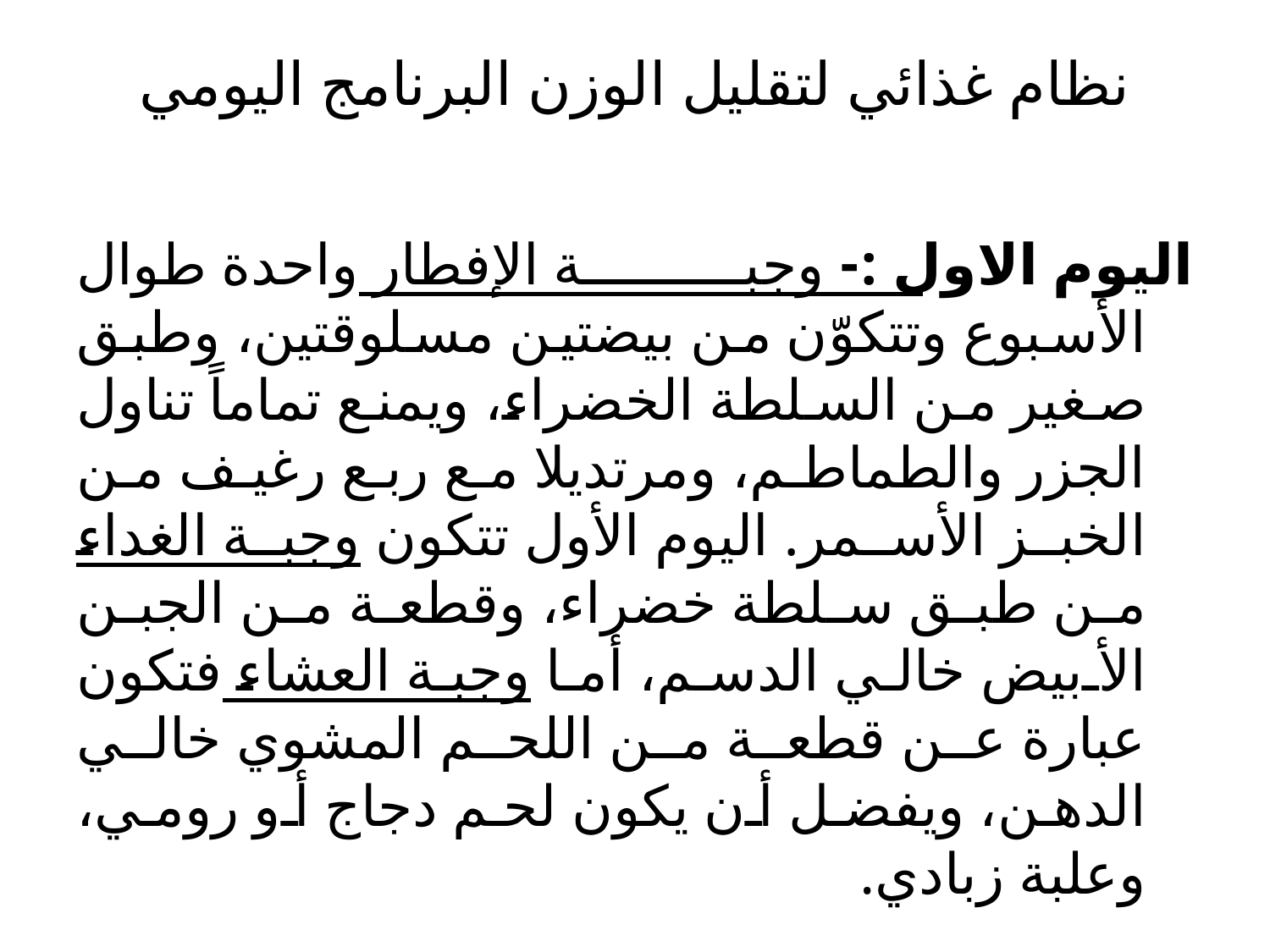

# نظام غذائي لتقليل الوزن البرنامج اليومي
اليوم الاول :- وجبة الإفطار واحدة طوال الأسبوع وتتكوّن من بيضتين مسلوقتين، وطبق صغير من السلطة الخضراء، ويمنع تماماً تناول الجزر والطماطم، ومرتديلا مع ربع رغيف من الخبز الأسمر. اليوم الأول تتكون وجبة الغداء من طبق سلطة خضراء، وقطعة من الجبن الأبيض خالي الدسم، أما وجبة العشاء فتكون عبارة عن قطعة من اللحم المشوي خالي الدهن، ويفضل أن يكون لحم دجاج أو رومي، وعلبة زبادي.